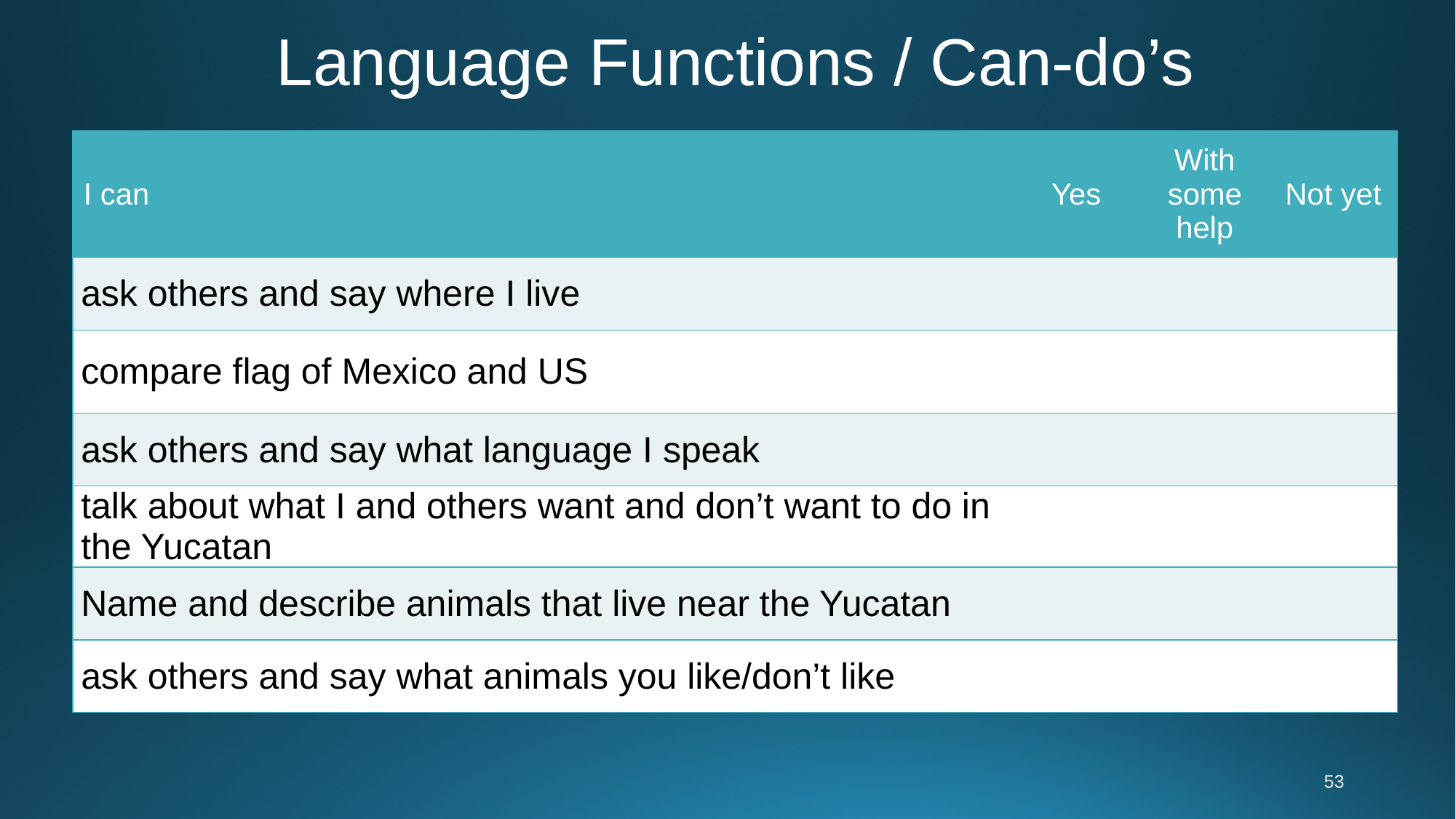

# Language Functions / Can-do’s
| I can | Yes | With some help | Not yet |
| --- | --- | --- | --- |
| ask others and say where I live |  |  |  |
| compare flag of Mexico and US |  |  |  |
| ask others and say what language I speak |  |  |  |
| talk about what I and others want and don’t want to do in the Yucatan |  |  |  |
| Name and describe animals that live near the Yucatan |  |  |  |
| ask others and say what animals you like/don’t like |  |  |  |
53